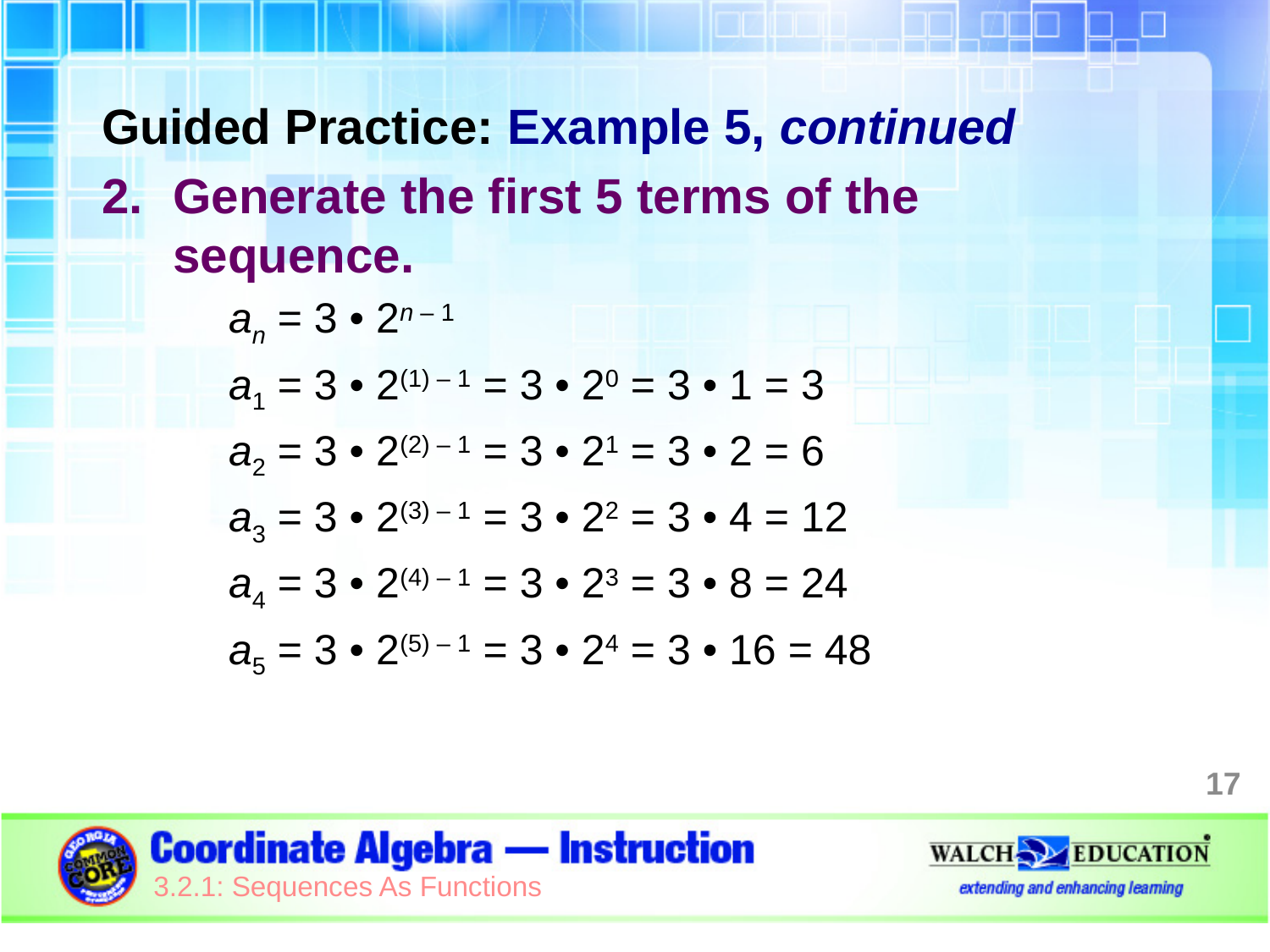

Guided Practice: Example 5, continued
Generate the first 5 terms of the sequence.
an = 3 • 2n – 1
a1 = 3 • 2(1) – 1 = 3 • 20 = 3 • 1 = 3
a2 = 3 • 2(2) – 1 = 3 • 21 = 3 • 2 = 6
a3 = 3 • 2(3) – 1 = 3 • 22 = 3 • 4 = 12
a4 = 3 • 2(4) – 1 = 3 • 23 = 3 • 8 = 24
a5 = 3 • 2(5) – 1 = 3 • 24 = 3 • 16 = 48

17
3.2.1: Sequences As Functions